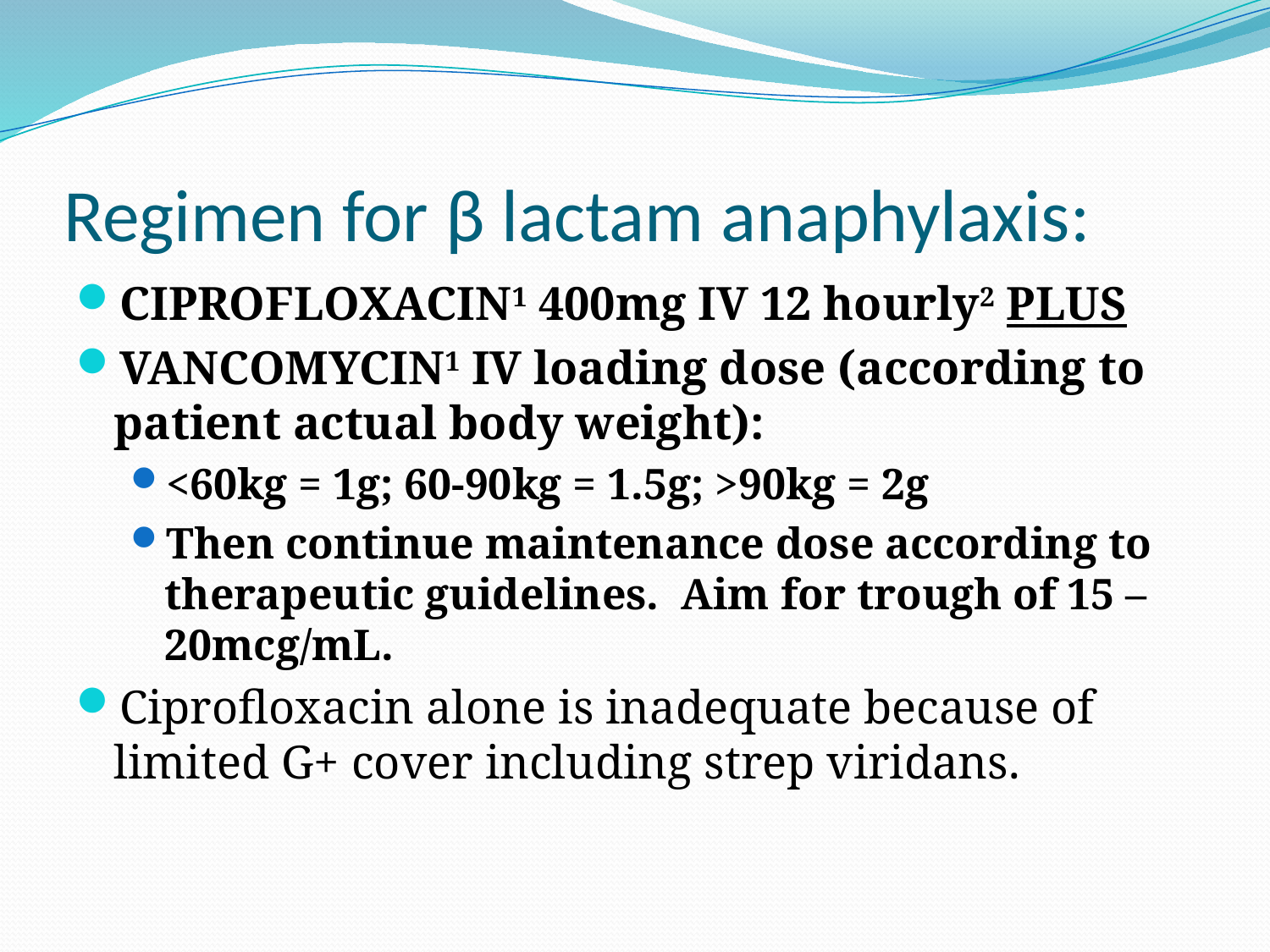

# Regimen for β lactam anaphylaxis:
Ciprofloxacin1 400mg IV 12 hourly2 PLUS
Vancomycin1 IV loading dose (according to patient actual body weight):
<60kg = 1g; 60-90kg = 1.5g; >90kg = 2g
Then continue maintenance dose according to therapeutic guidelines.  Aim for trough of 15 – 20mcg/mL.
Ciprofloxacin alone is inadequate because of limited G+ cover including strep viridans.